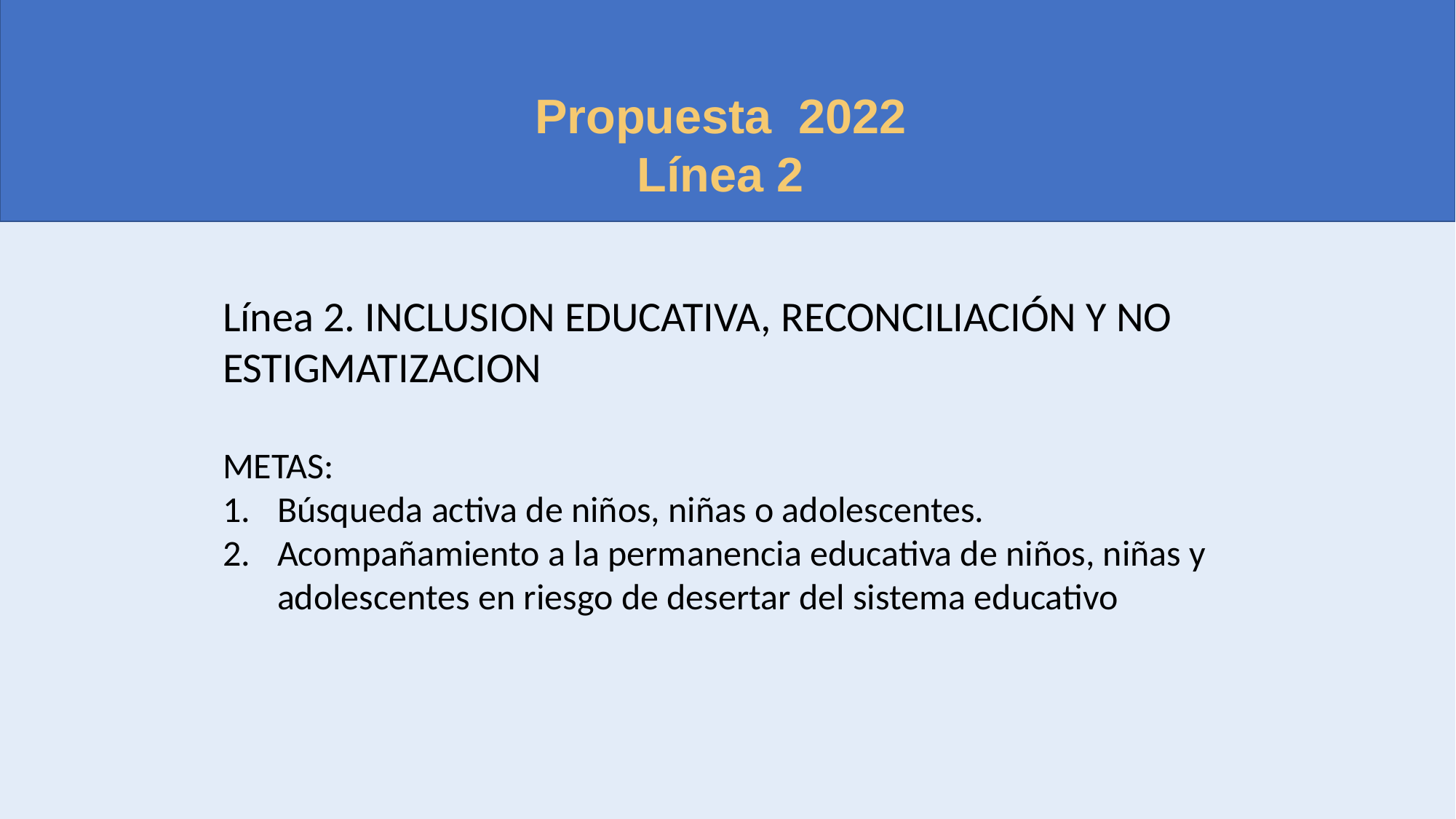

Propuesta  2022
Línea 2
Línea 2. INCLUSION EDUCATIVA, RECONCILIACIÓN Y NO ESTIGMATIZACION

METAS:
Búsqueda activa de niños, niñas o adolescentes.
Acompañamiento a la permanencia educativa de niños, niñas y adolescentes en riesgo de desertar del sistema educativo